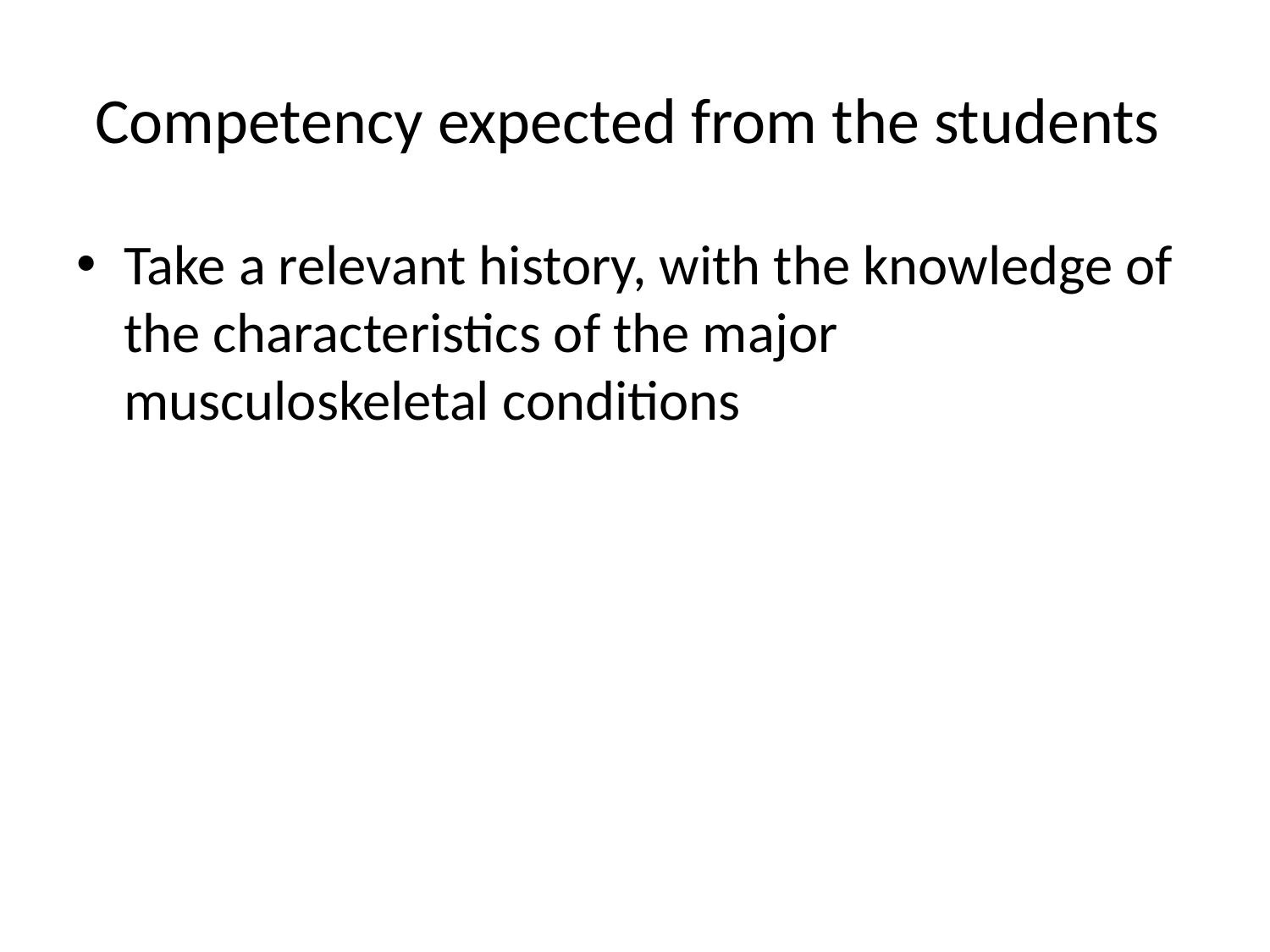

# Competency expected from the students
Take a relevant history, with the knowledge of the characteristics of the major musculoskeletal conditions